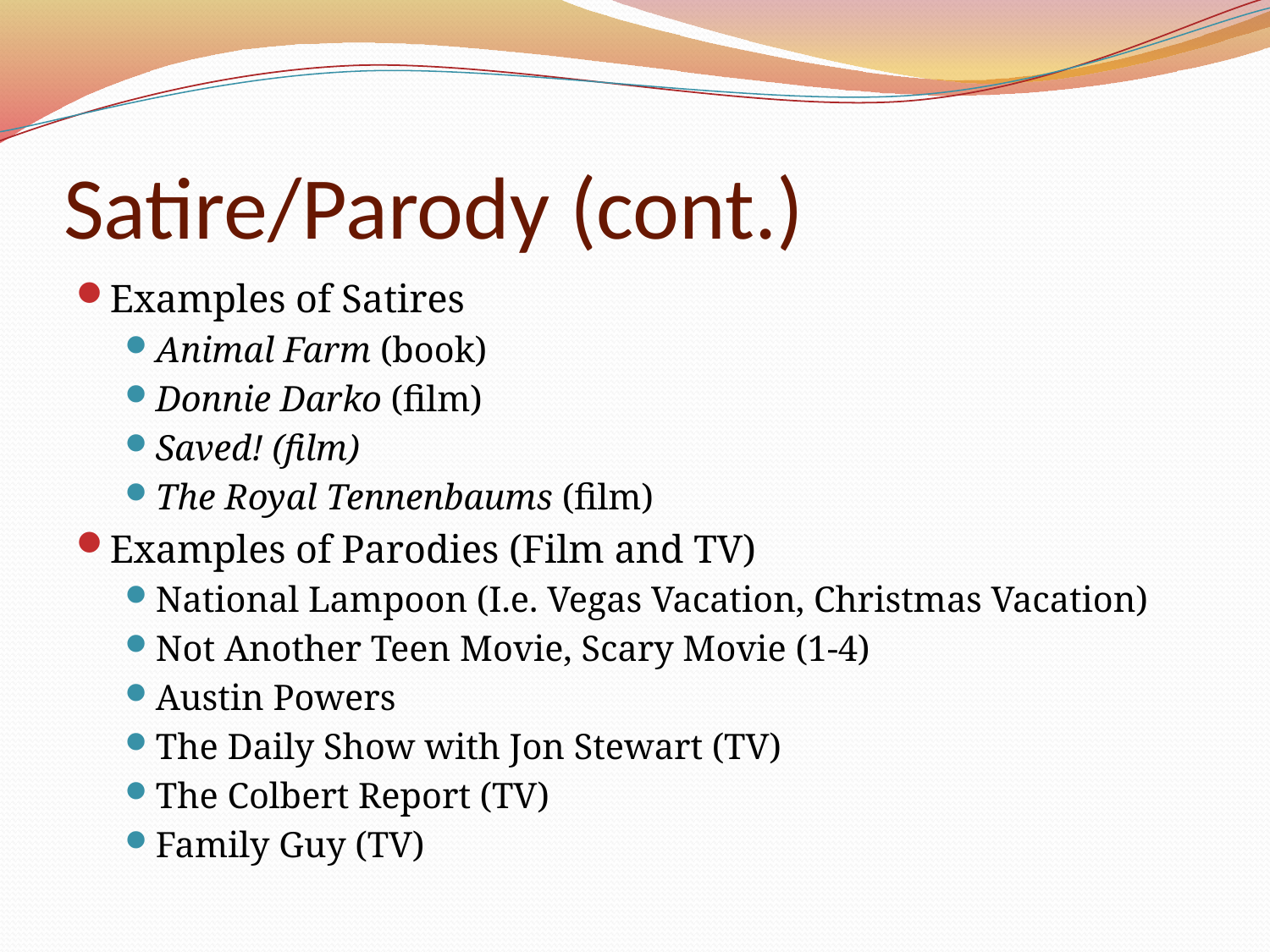

# Satire/Parody (cont.)
Examples of Satires
Animal Farm (book)
Donnie Darko (film)
Saved! (film)
The Royal Tennenbaums (film)
Examples of Parodies (Film and TV)
National Lampoon (I.e. Vegas Vacation, Christmas Vacation)
Not Another Teen Movie, Scary Movie (1-4)
Austin Powers
The Daily Show with Jon Stewart (TV)
The Colbert Report (TV)
Family Guy (TV)